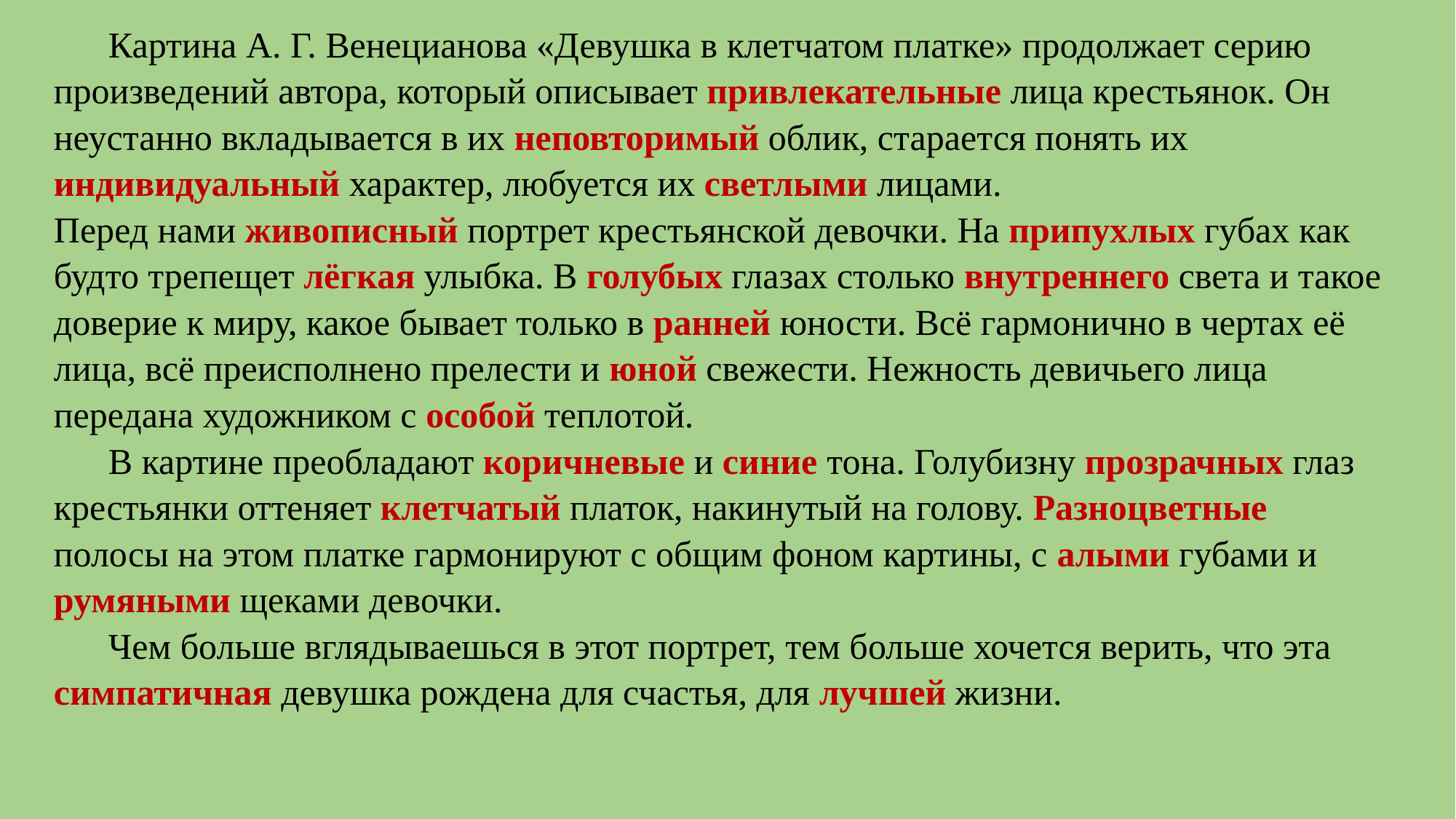

| Картина А. Г. Венецианова «Девушка в клетчатом платке» продолжает серию произведений автора, который описывает привлекательные лица крестьянок. Он неустанно вкладывается в их неповторимый облик, старается понять их индивидуальный характер, любуется их светлыми лицами. Перед нами живописный портрет крестьянской девочки. На припухлых губах как будто трепещет лёгкая улыбка. В голубых глазах столько внутреннего света и такое доверие к миру, какое бывает только в ранней юности. Всё гармонично в чертах её лица, всё преисполнено прелести и юной свежести. Нежность девичьего лица передана художником с особой теплотой. В картине преобладают коричневые и синие тона. Голубизну прозрачных глаз крестьянки оттеняет клетчатый платок, накинутый на голову. Разноцветные полосы на этом платке гармонируют с общим фоном картины, с алыми губами и румяными щеками девочки. Чем больше вглядываешься в этот портрет, тем больше хочется верить, что эта симпатичная девушка рождена для счастья, для лучшей жизни. |
| --- |